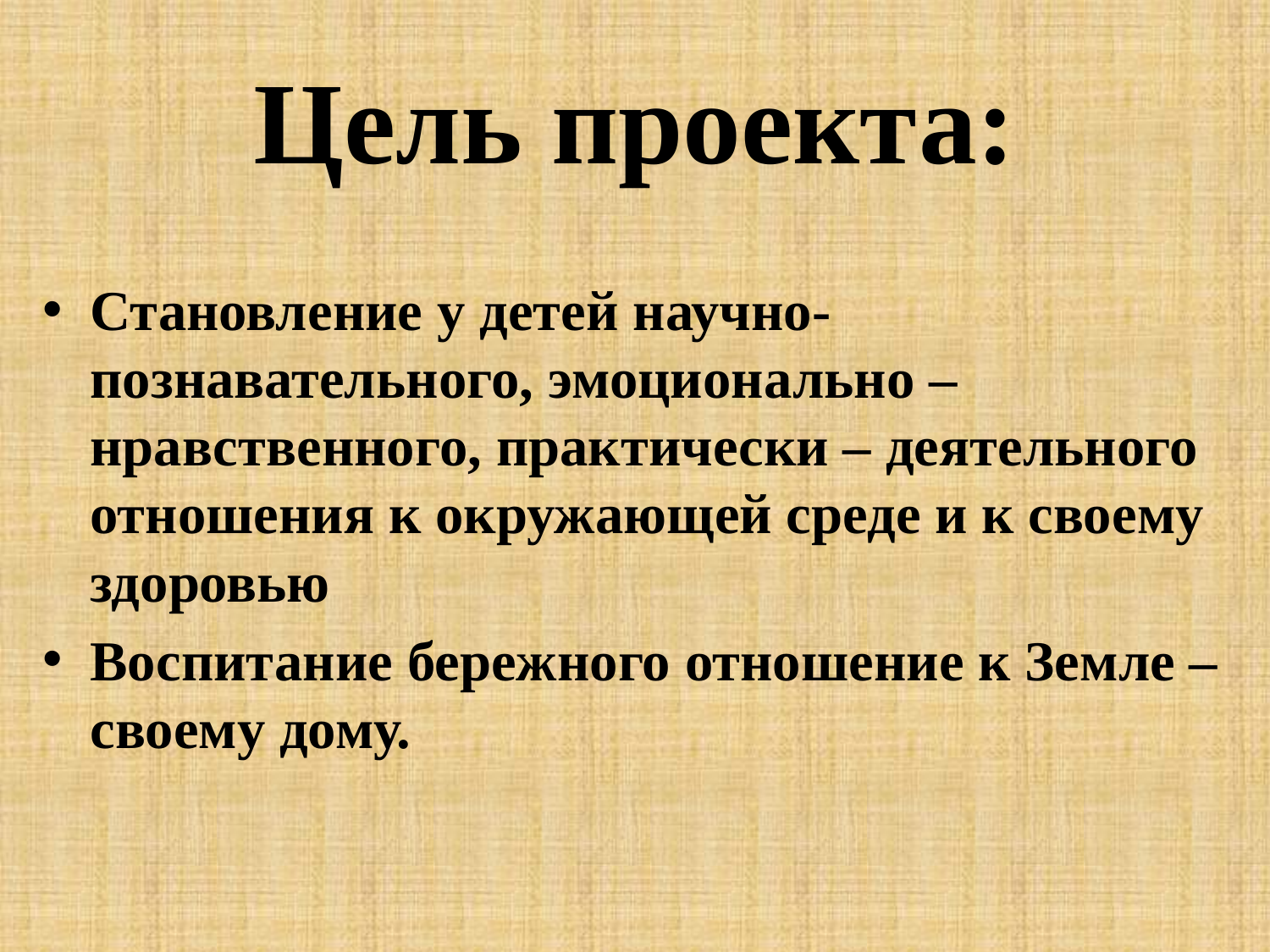

# Цель проекта:
Становление у детей научно-познавательного, эмоционально – нравственного, практически – деятельного отношения к окружающей среде и к своему здоровью
Воспитание бережного отношение к Земле – своему дому.